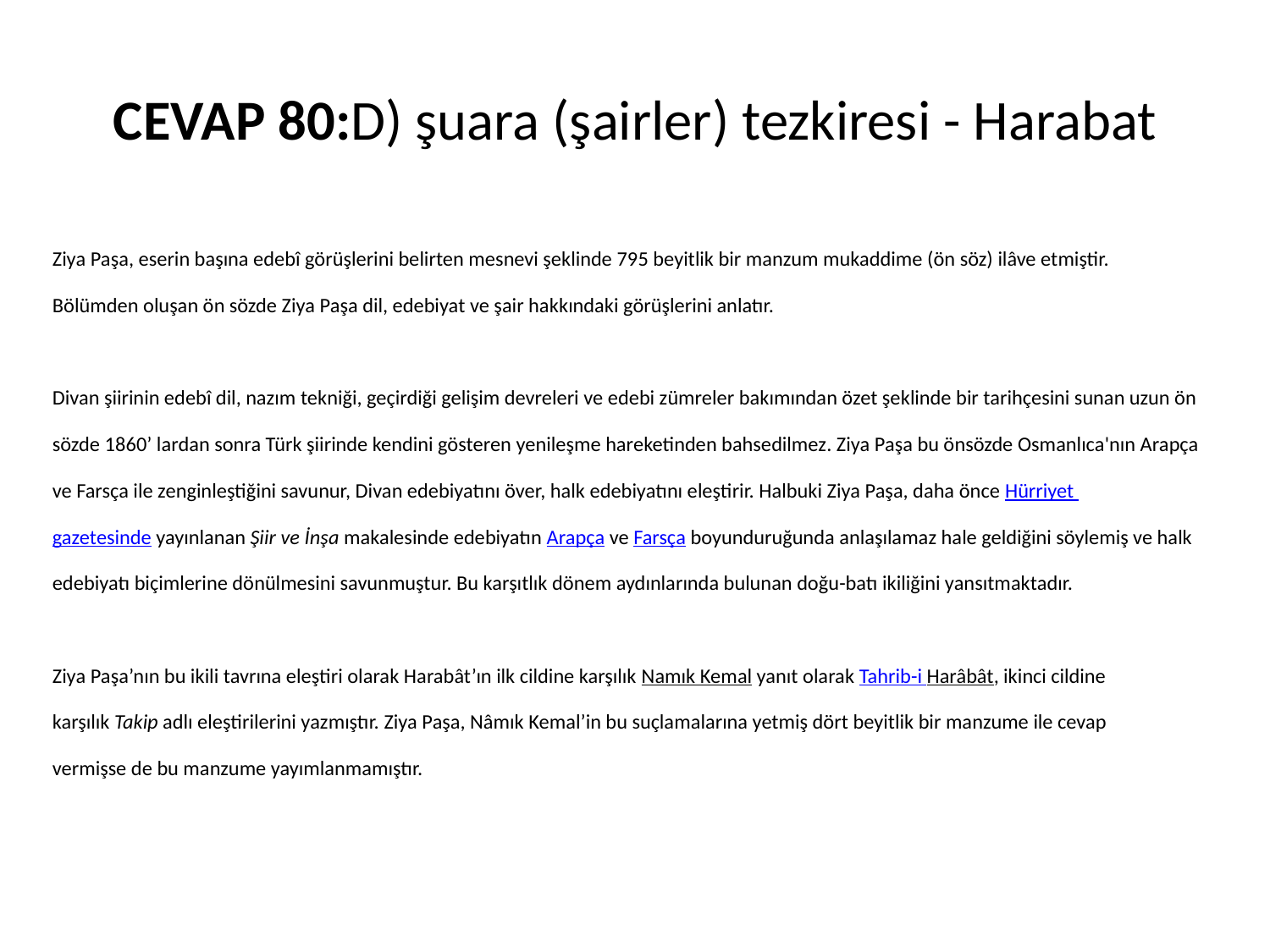

# CEVAP 80:D) şuara (şairler) tezkiresi - Harabat
Ziya Paşa, eserin başına edebî görüşlerini belirten mesnevi şeklinde 795 beyitlik bir manzum mukaddime (ön söz) ilâve etmiştir.
Bölümden oluşan ön sözde Ziya Paşa dil, edebiyat ve şair hakkındaki görüşlerini anlatır.

Divan şiirinin edebî dil, nazım tekniği, geçirdiği gelişim devreleri ve edebi zümreler bakımından özet şeklinde bir tarihçesini sunan uzun ön
sözde 1860’ lardan sonra Türk şiirinde kendini gösteren yenileşme hareketinden bahsedilmez. Ziya Paşa bu önsözde Osmanlıca'nın Arapça
ve Farsça ile zenginleştiğini savunur, Divan edebiyatını över, halk edebiyatını eleştirir. Halbuki Ziya Paşa, daha önce Hürriyet
gazetesinde yayınlanan Şiir ve İnşa makalesinde edebiyatın Arapça ve Farsça boyunduruğunda anlaşılamaz hale geldiğini söylemiş ve halk
edebiyatı biçimlerine dönülmesini savunmuştur. Bu karşıtlık dönem aydınlarında bulunan doğu-batı ikiliğini yansıtmaktadır.

Ziya Paşa’nın bu ikili tavrına eleştiri olarak Harabât’ın ilk cildine karşılık Namık Kemal yanıt olarak Tahrib-i Harâbât, ikinci cildine
karşılık Takip adlı eleştirilerini yazmıştır. Ziya Paşa, Nâmık Kemal’in bu suçlamalarına yetmiş dört beyitlik bir manzume ile cevap
vermişse de bu manzume yayımlanmamıştır.